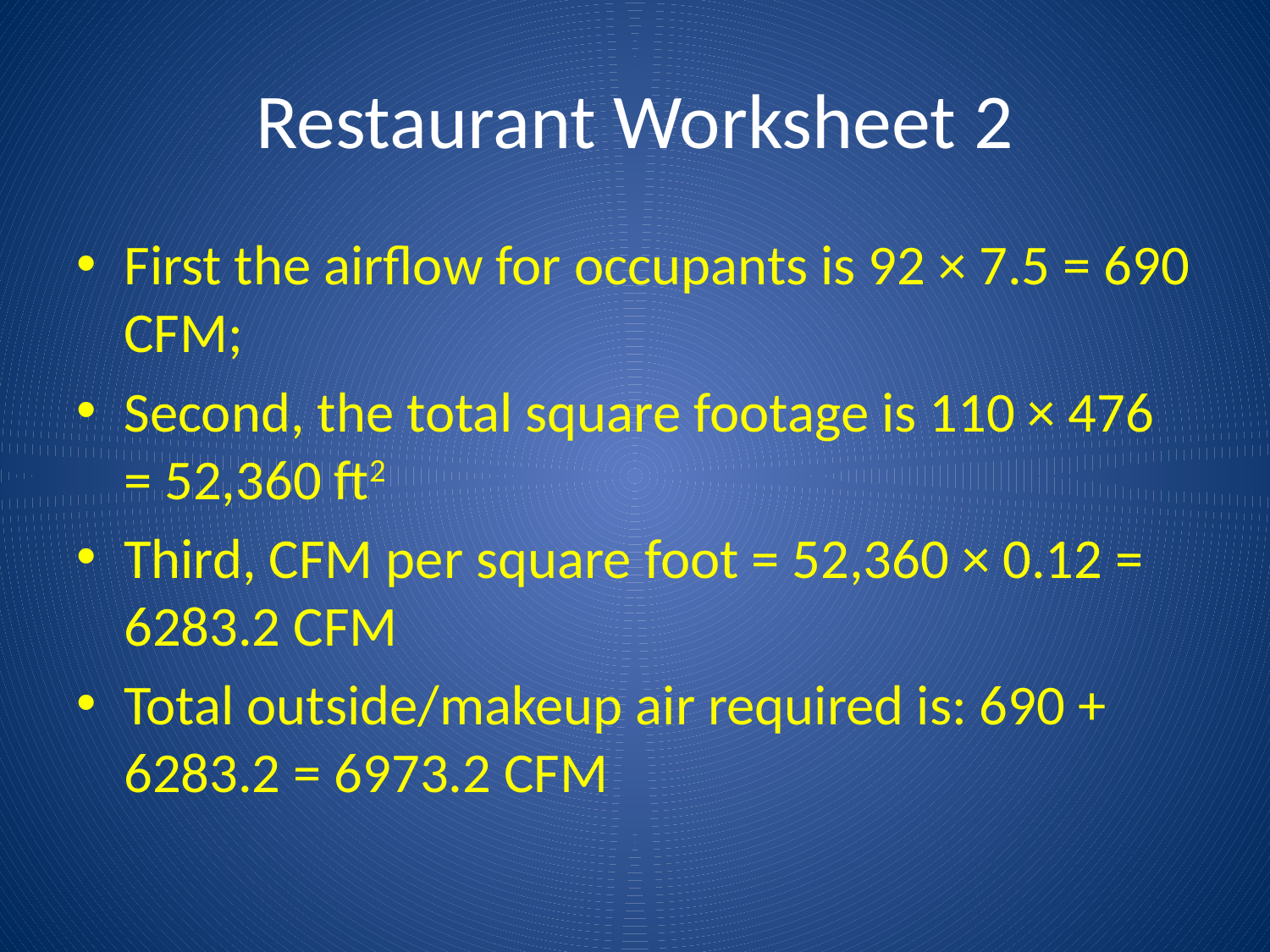

# Restaurant Worksheet 2
First the airflow for occupants is 92 × 7.5 = 690 CFM;
Second, the total square footage is 110 × 476 = 52,360 ft2
Third, CFM per square foot = 52,360 × 0.12 = 6283.2 CFM
Total outside/makeup air required is: 690 + 6283.2 = 6973.2 CFM